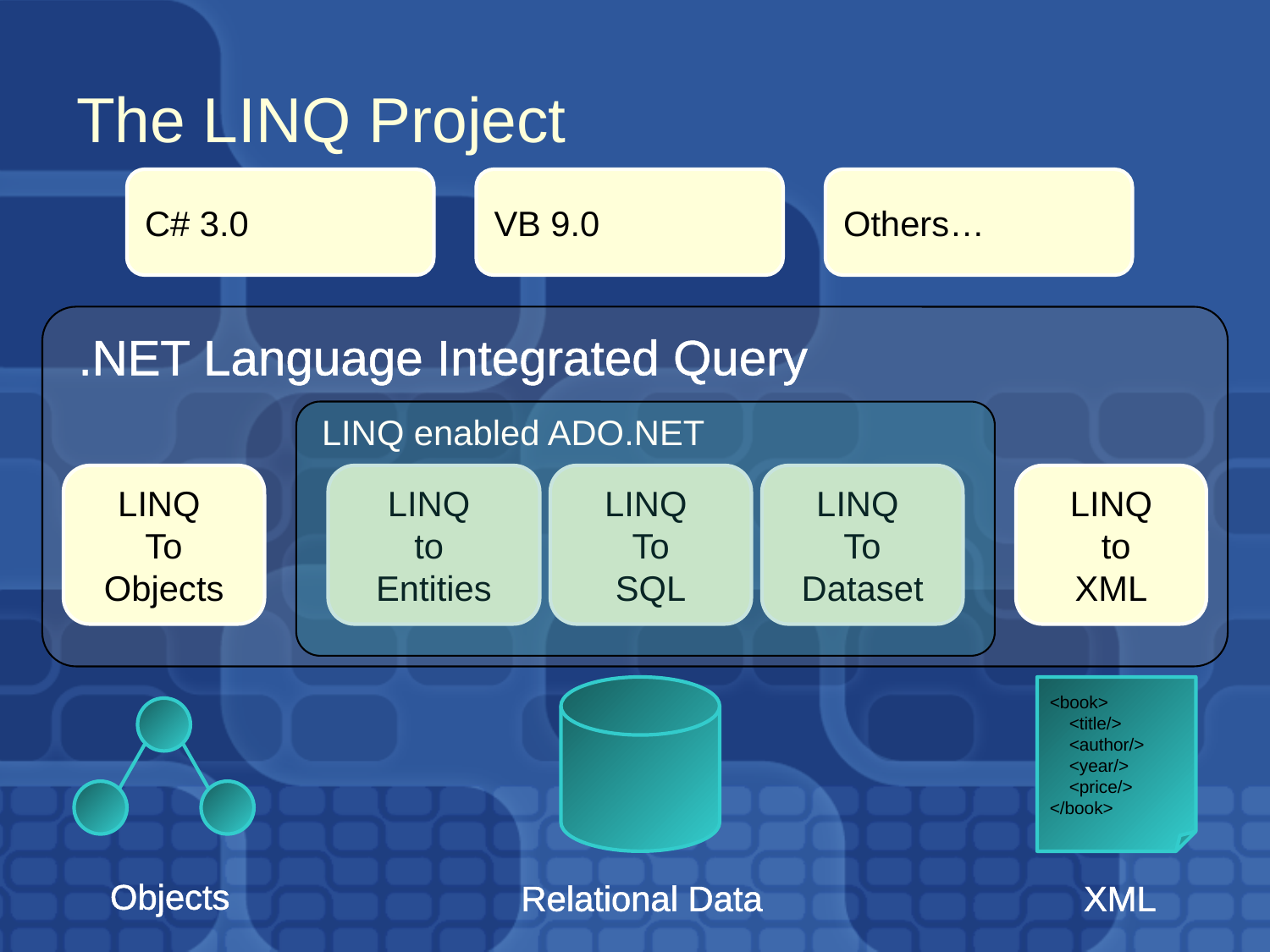

# The LINQ Project
C# 3.0
VB 9.0
Others…

.NET Language Integrated Query
LINQ enabled ADO.NET

LINQ
To
Objects

LINQ
to
Entities

LINQ
To
SQL

LINQ
To
Dataset

LINQ
 to
XML

  Relational Data
<book>
    <title/>
    <author/>
    <year/>
    <price/>
</book>
XML

Objects